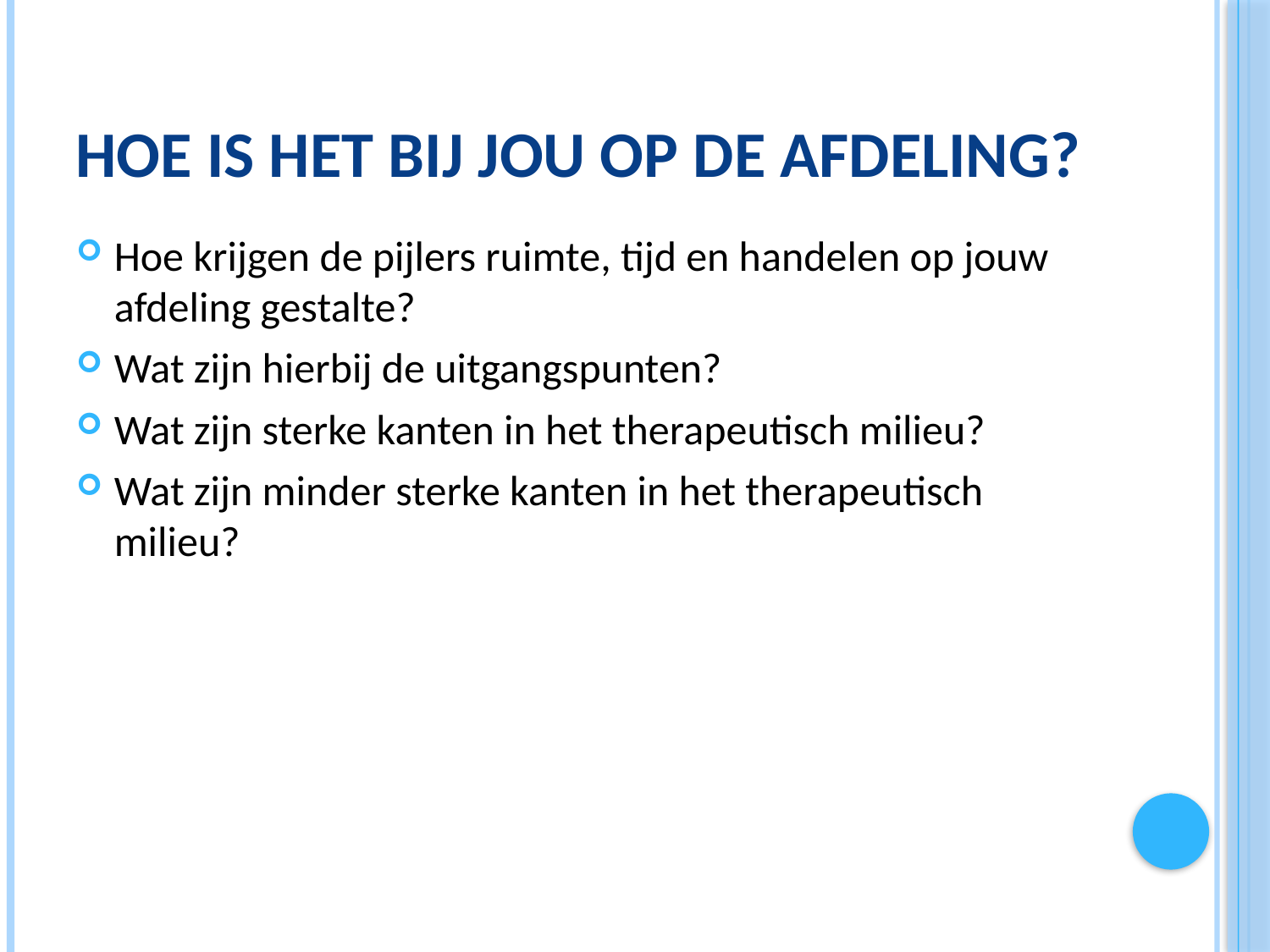

# Hoe is het bij jou op de afdeling?
Hoe krijgen de pijlers ruimte, tijd en handelen op jouw afdeling gestalte?
Wat zijn hierbij de uitgangspunten?
Wat zijn sterke kanten in het therapeutisch milieu?
Wat zijn minder sterke kanten in het therapeutisch milieu?